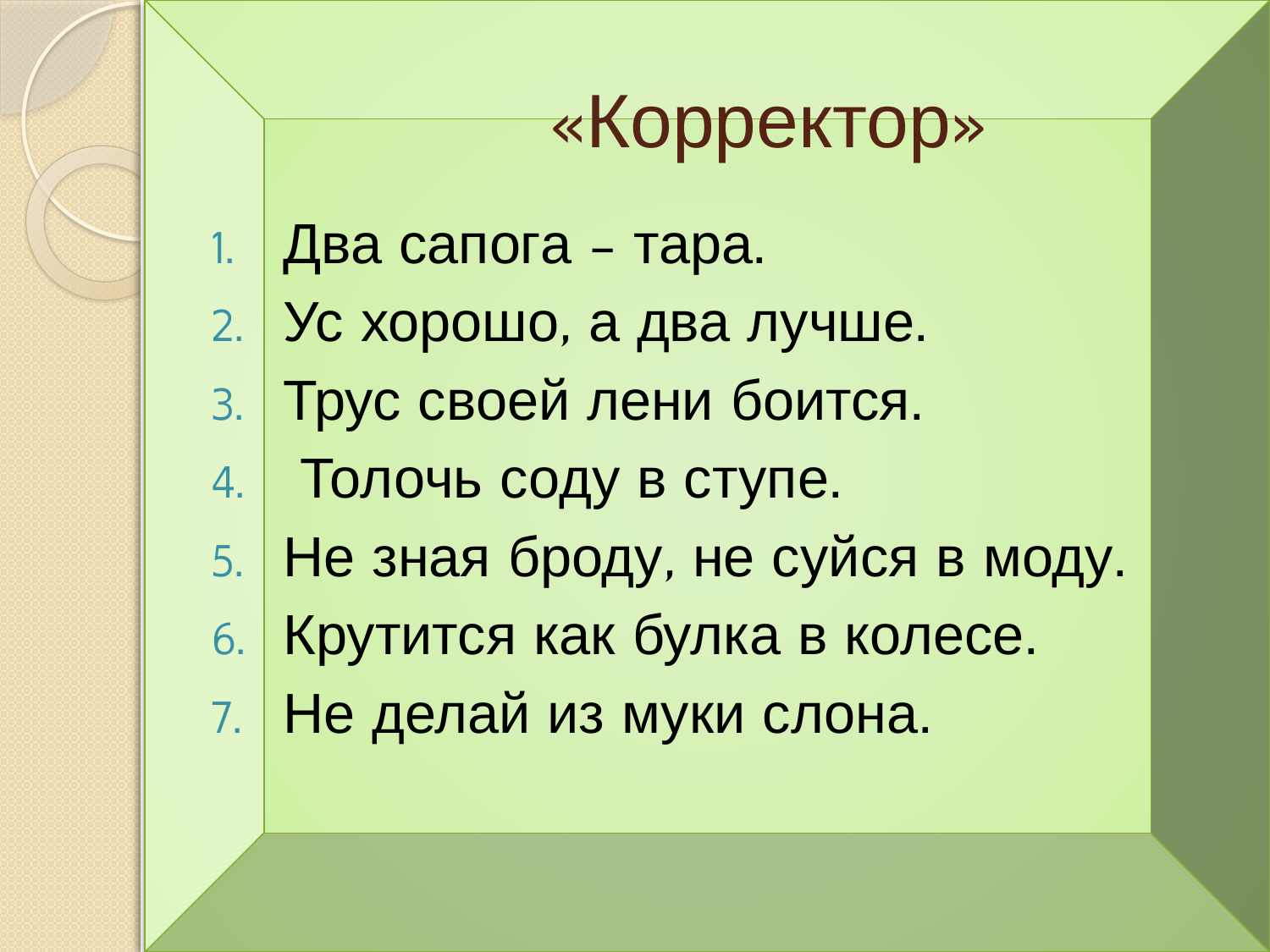

# «Корректор»
Два сапога – тара.
Ус хорошо, а два лучше.
Трус своей лени боится.
 Толочь соду в ступе.
Не зная броду, не суйся в моду.
Крутится как булка в колесе.
Не делай из муки слона.